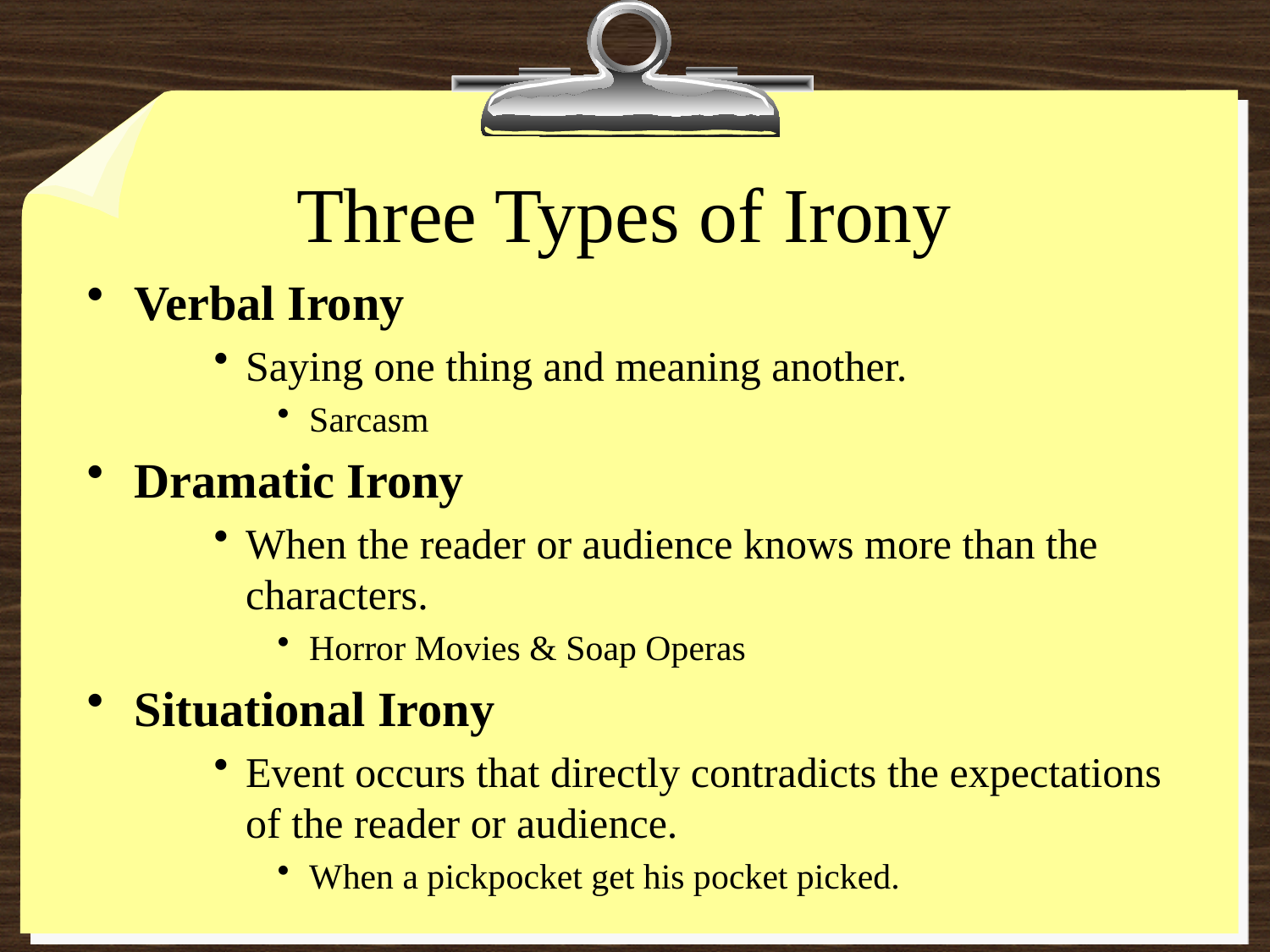

# Three Types of Irony
Verbal Irony
Saying one thing and meaning another.
Sarcasm
Dramatic Irony
When the reader or audience knows more than the characters.
Horror Movies & Soap Operas
Situational Irony
Event occurs that directly contradicts the expectations of the reader or audience.
When a pickpocket get his pocket picked.